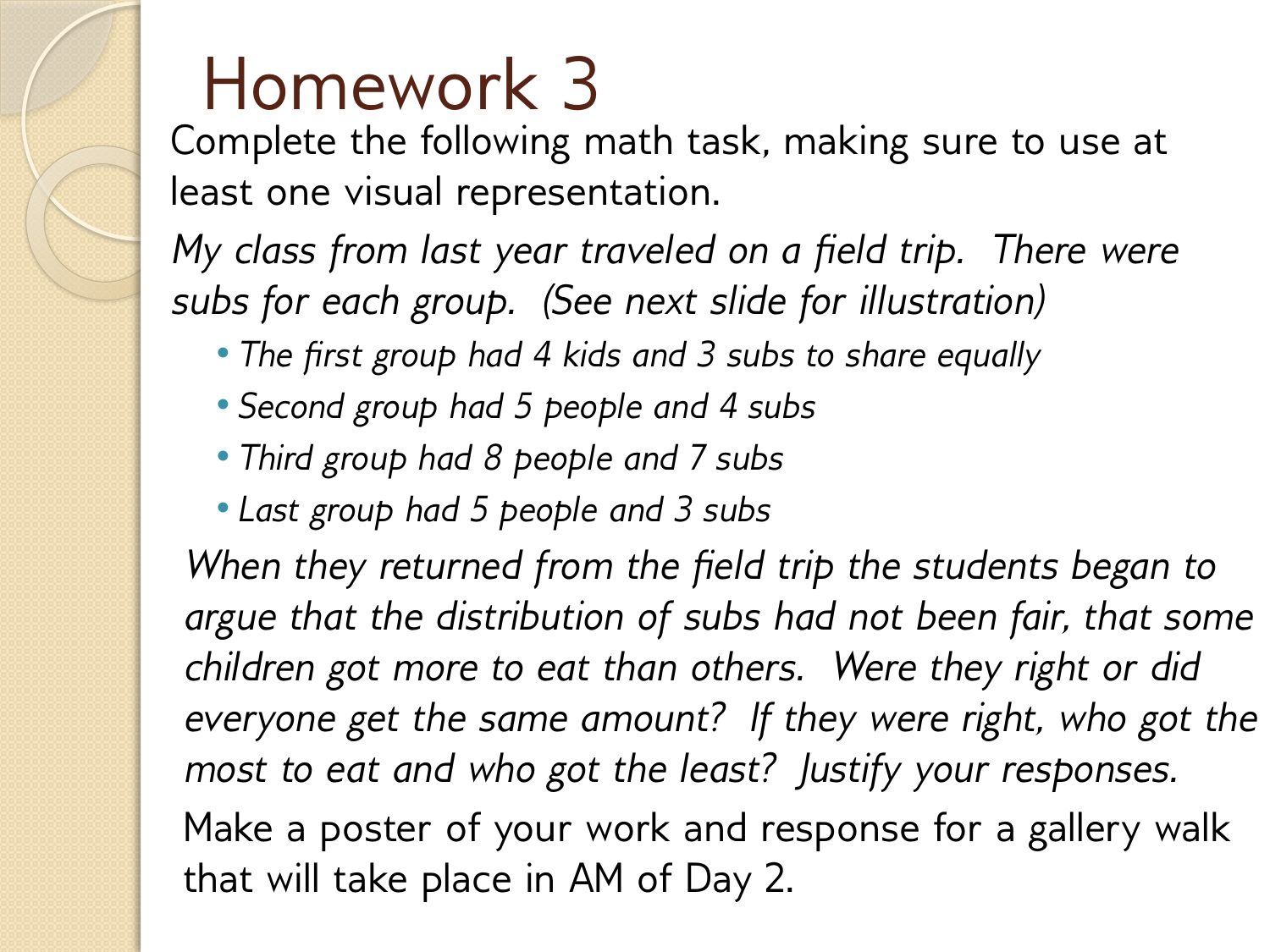

# Homework 3
Complete the following math task, making sure to use at least one visual representation.
My class from last year traveled on a field trip.  There were subs for each group.  (See next slide for illustration)
The first group had 4 kids and 3 subs to share equally
Second group had 5 people and 4 subs
Third group had 8 people and 7 subs
Last group had 5 people and 3 subs
When they returned from the field trip the students began to argue that the distribution of subs had not been fair, that some children got more to eat than others.  Were they right or did everyone get the same amount?  If they were right, who got the most to eat and who got the least?  Justify your responses.
Make a poster of your work and response for a gallery walk that will take place in AM of Day 2.